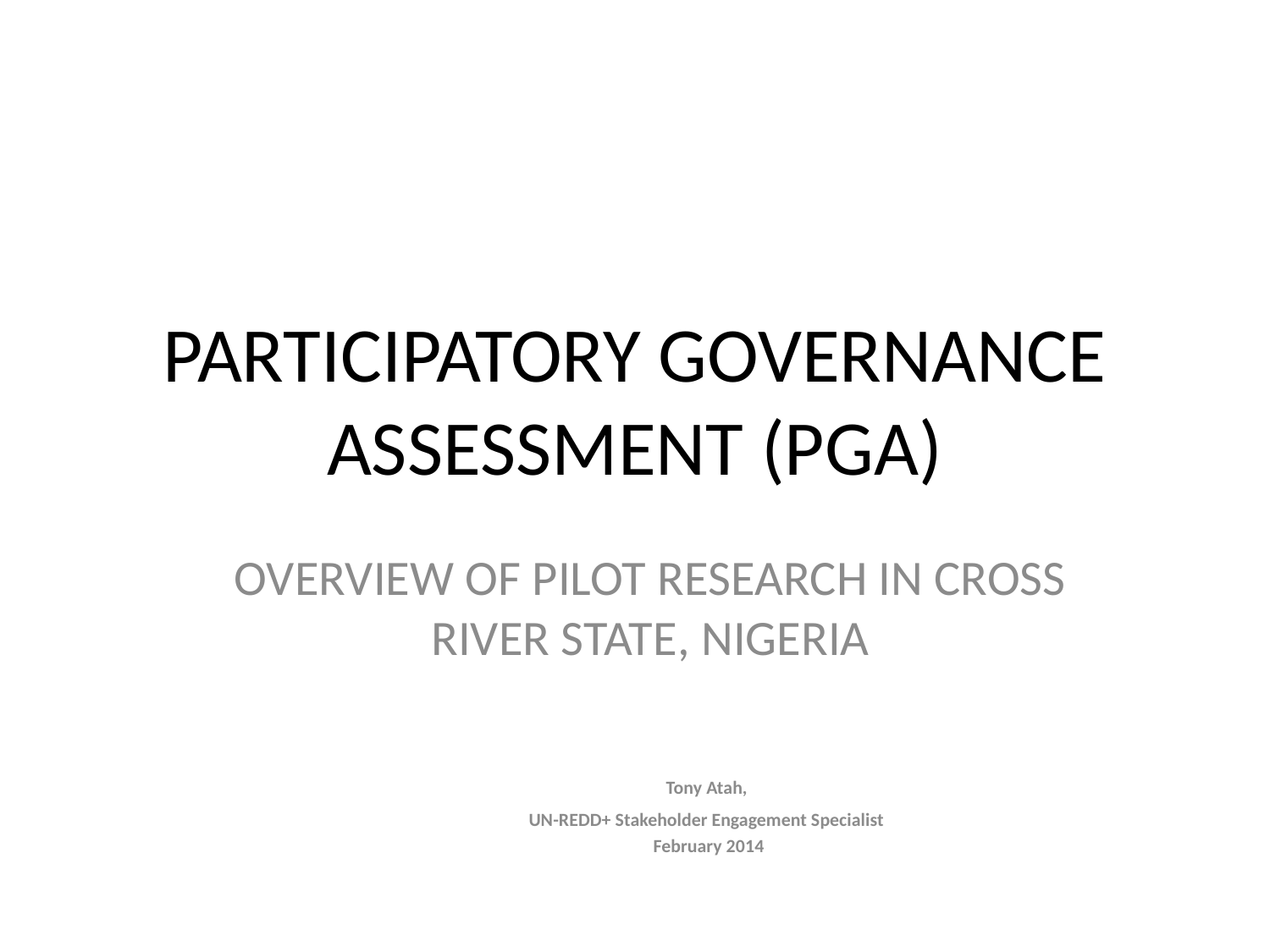

# PARTICIPATORY GOVERNANCE ASSESSMENT (PGA)
OVERVIEW OF PILOT RESEARCH IN CROSS RIVER STATE, NIGERIA

				Tony Atah,
				UN-REDD+ Stakeholder Engagement Specialist
				 February 2014